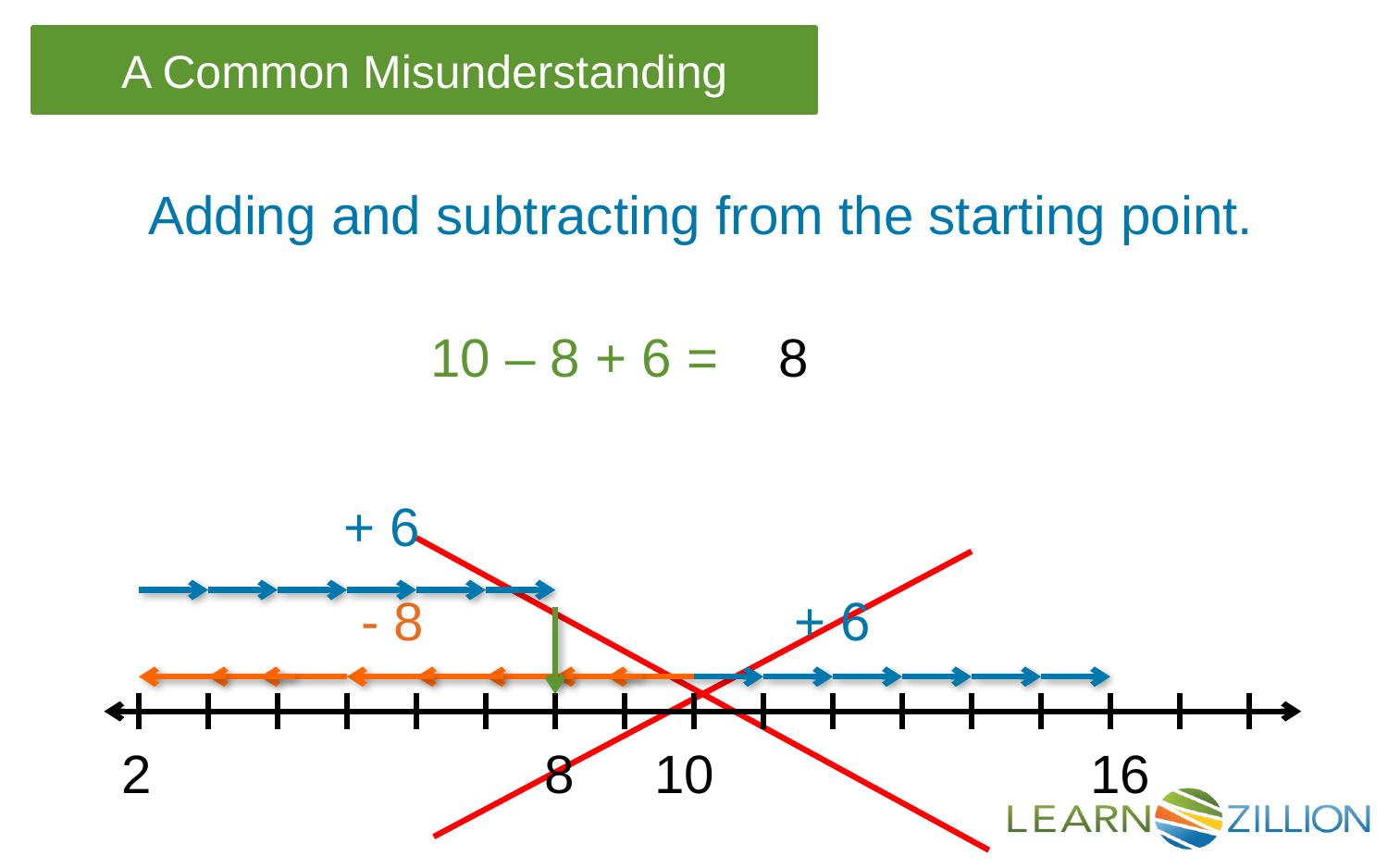

Adding and subtracting from the starting point.
10 – 8 + 6 =
8
+ 6
- 8
+ 6
2
8
10
16